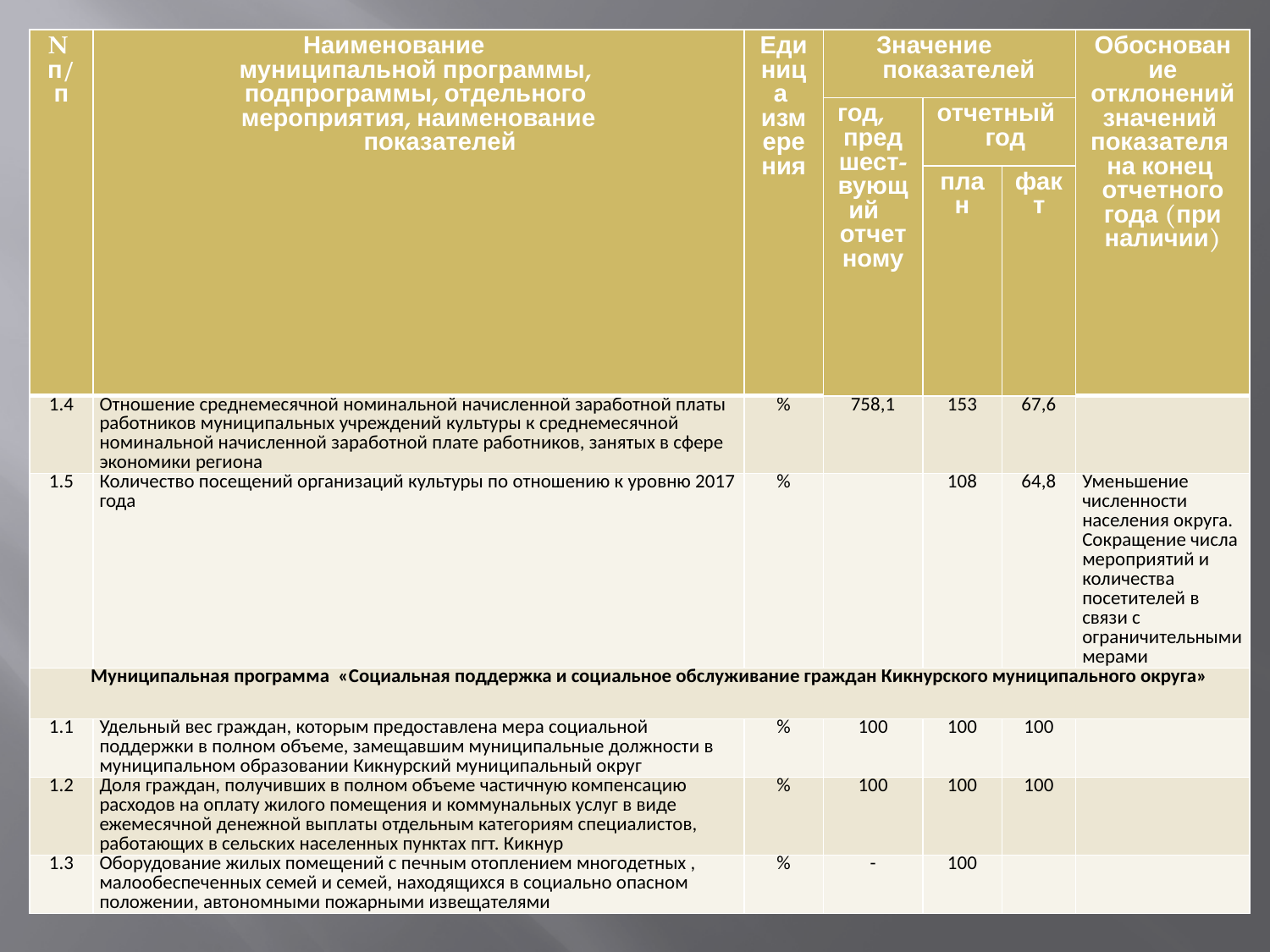

| N п/п | Наименование муниципальной программы, подпрограммы, отдельного мероприятия, наименование показателей | Единица измерения | Значение показателей |  |  | Обоснование отклонений значений показателя на конец отчетного года (при наличии) |
| --- | --- | --- | --- | --- | --- | --- |
|  |  |  | год, предшест- вующий отчетному | отчетный год |  |  |
|  |  |  |  | план | факт |  |
| 1.4 | Отношение среднемесячной номинальной начисленной заработной платы работников муниципальных учреждений культуры к среднемесячной номинальной начисленной заработной плате работников, занятых в сфере экономики региона | % | 758,1 | 153 | 67,6 |  |
| 1.5 | Количество посещений организаций культуры по отношению к уровню 2017 года | % |  | 108 | 64,8 | Уменьшение численности населения округа. Сокращение числа мероприятий и количества посетителей в связи с ограничительными мерами |
| Муниципальная программа «Социальная поддержка и социальное обслуживание граждан Кикнурского муниципального округа» |  |  |  |  |  |  |
| 1.1 | Удельный вес граждан, которым предоставлена мера социальной поддержки в полном объеме, замещавшим муниципальные должности в муниципальном образовании Кикнурский муниципальный округ | % | 100 | 100 | 100 |  |
| 1.2 | Доля граждан, получивших в полном объеме частичную компенсацию расходов на оплату жилого помещения и коммунальных услуг в виде ежемесячной денежной выплаты отдельным категориям специалистов, работающих в сельских населенных пунктах пгт. Кикнур | % | 100 | 100 | 100 |  |
| 1.3 | Оборудование жилых помещений с печным отоплением многодетных , малообеспеченных семей и семей, находящихся в социально опасном положении, автономными пожарными извещателями | % | - | 100 |  |  |